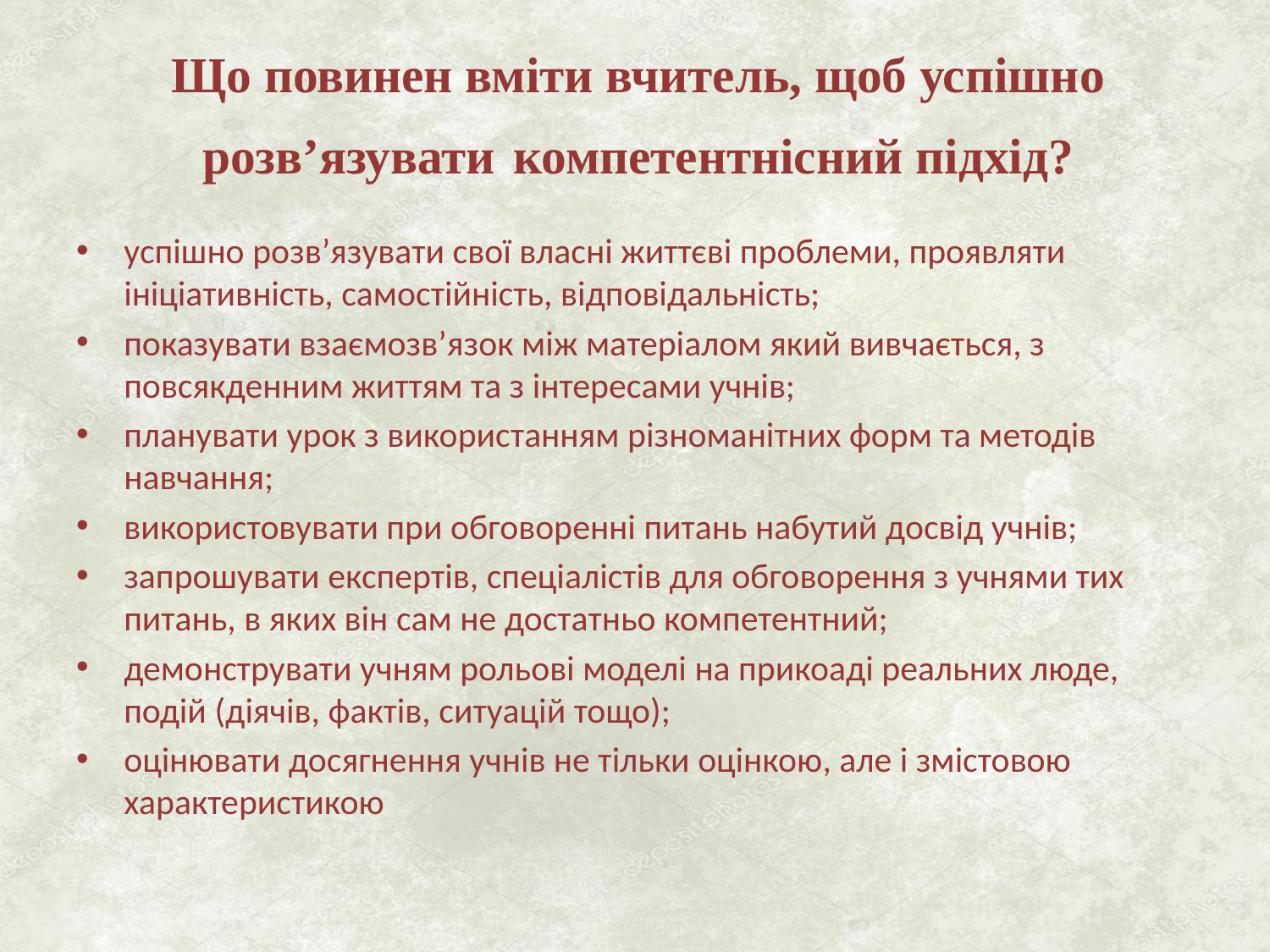

# Що повинен вміти вчитель, щоб успішно розв’язувати компетентнісний підхід?
успішно розв’язувати свої власні життєві проблеми, проявляти ініціативність, самостійність, відповідальність;
показувати взаємозв’язок між матеріалом який вивчається, з повсякденним життям та з інтересами учнів;
планувати урок з використанням різноманітних форм та методів навчання;
використовувати при обговоренні питань набутий досвід учнів;
запрошувати експертів, спеціалістів для обговорення з учнями тих питань, в яких він сам не достатньо компетентний;
демонструвати учням рольові моделі на прикоаді реальних люде, подій (діячів, фактів, ситуацій тощо);
оцінювати досягнення учнів не тільки оцінкою, але і змістовою характеристикою